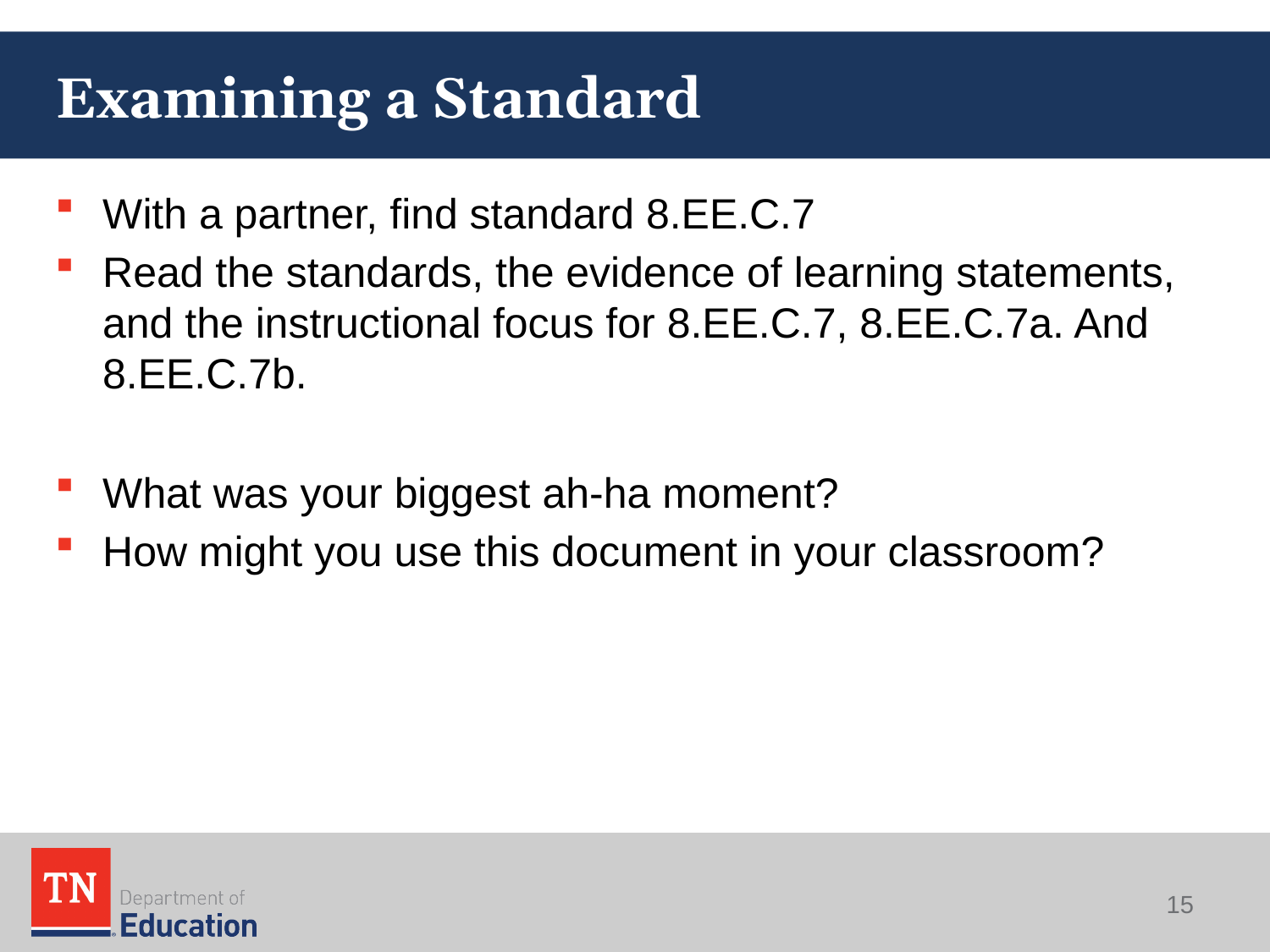

# Examining a Standard
With a partner, find standard 8.EE.C.7
Read the standards, the evidence of learning statements, and the instructional focus for 8.EE.C.7, 8.EE.C.7a. And 8.EE.C.7b.

What was your biggest ah-ha moment?
How might you use this document in your classroom?
15